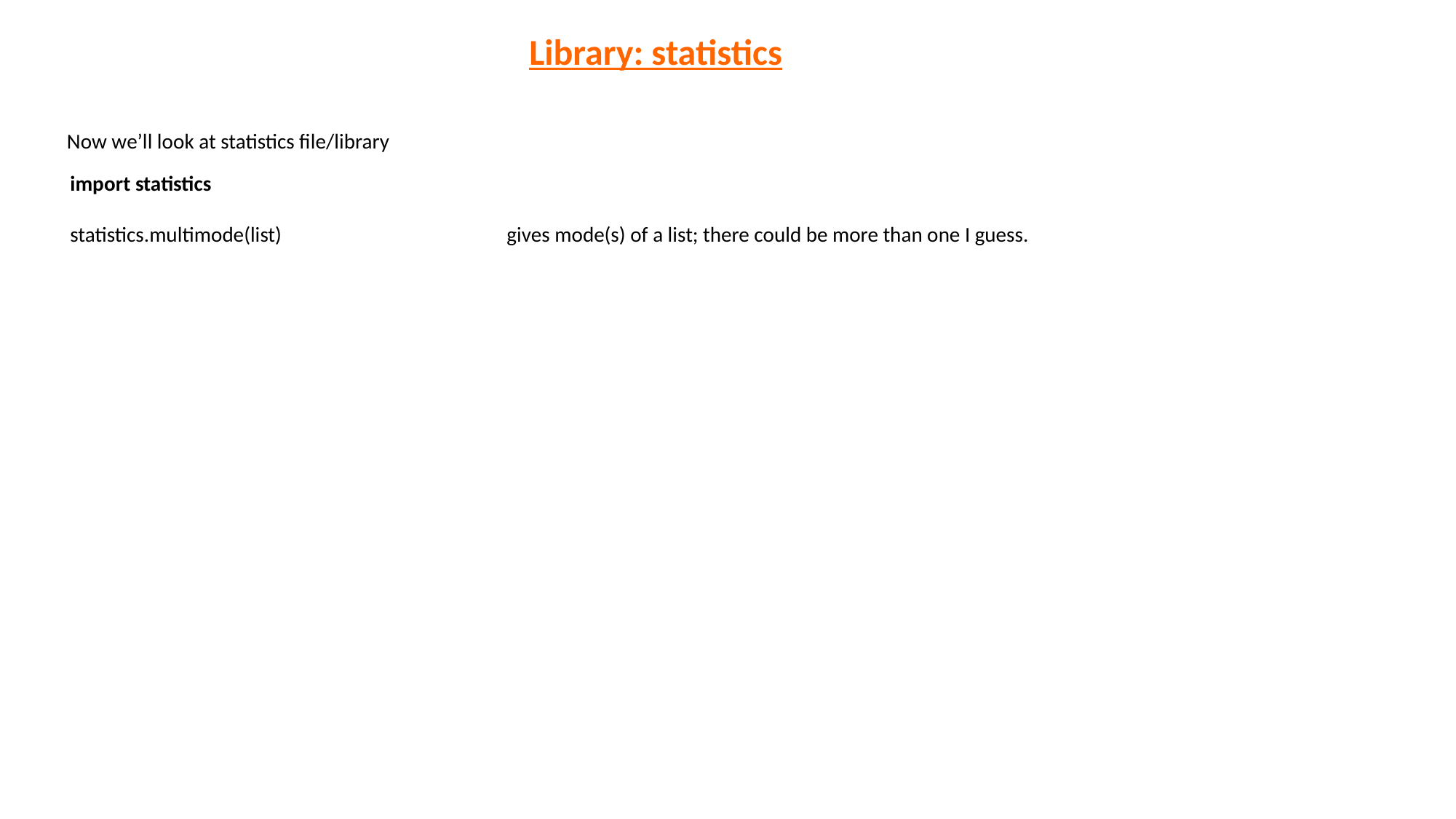

Library: statistics
Now we’ll look at statistics file/library
import statistics

statistics.multimode(list)			gives mode(s) of a list; there could be more than one I guess.